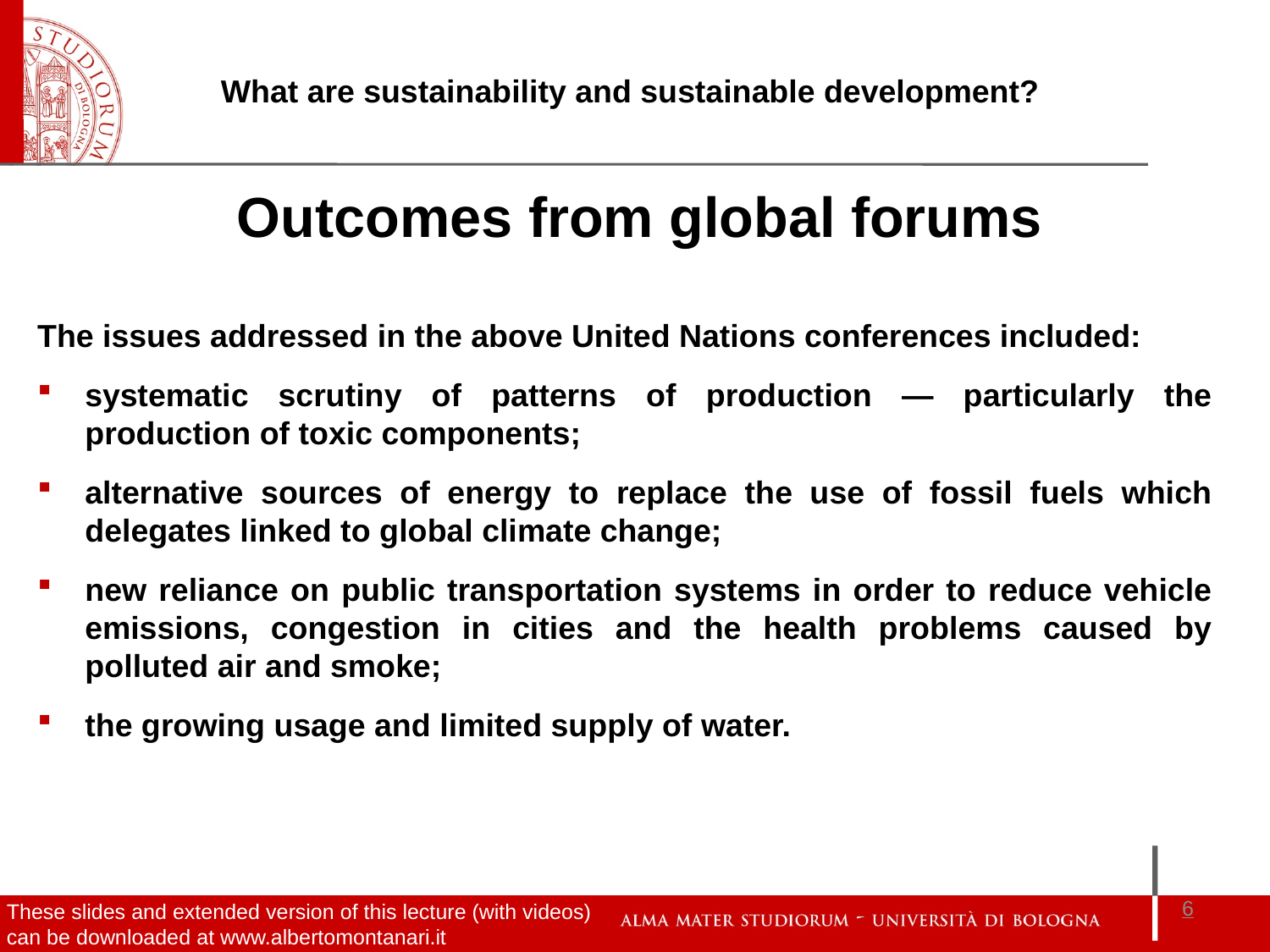

Outcomes from global forums
The issues addressed in the above United Nations conferences included:
systematic scrutiny of patterns of production — particularly the production of toxic components;
alternative sources of energy to replace the use of fossil fuels which delegates linked to global climate change;
new reliance on public transportation systems in order to reduce vehicle emissions, congestion in cities and the health problems caused by polluted air and smoke;
the growing usage and limited supply of water.
6